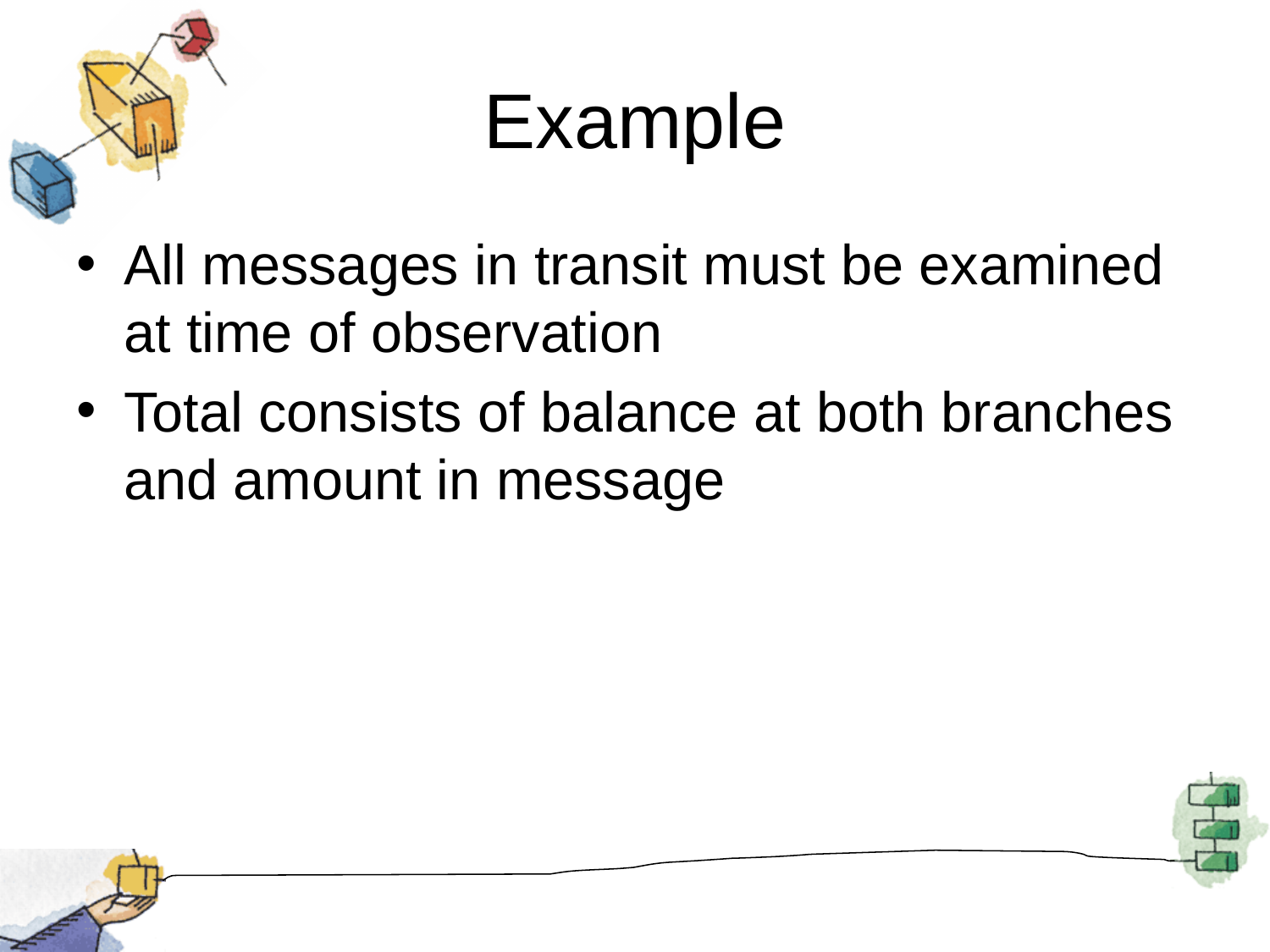

# Example
All messages in transit must be examined at time of observation
Total consists of balance at both branches and amount in message